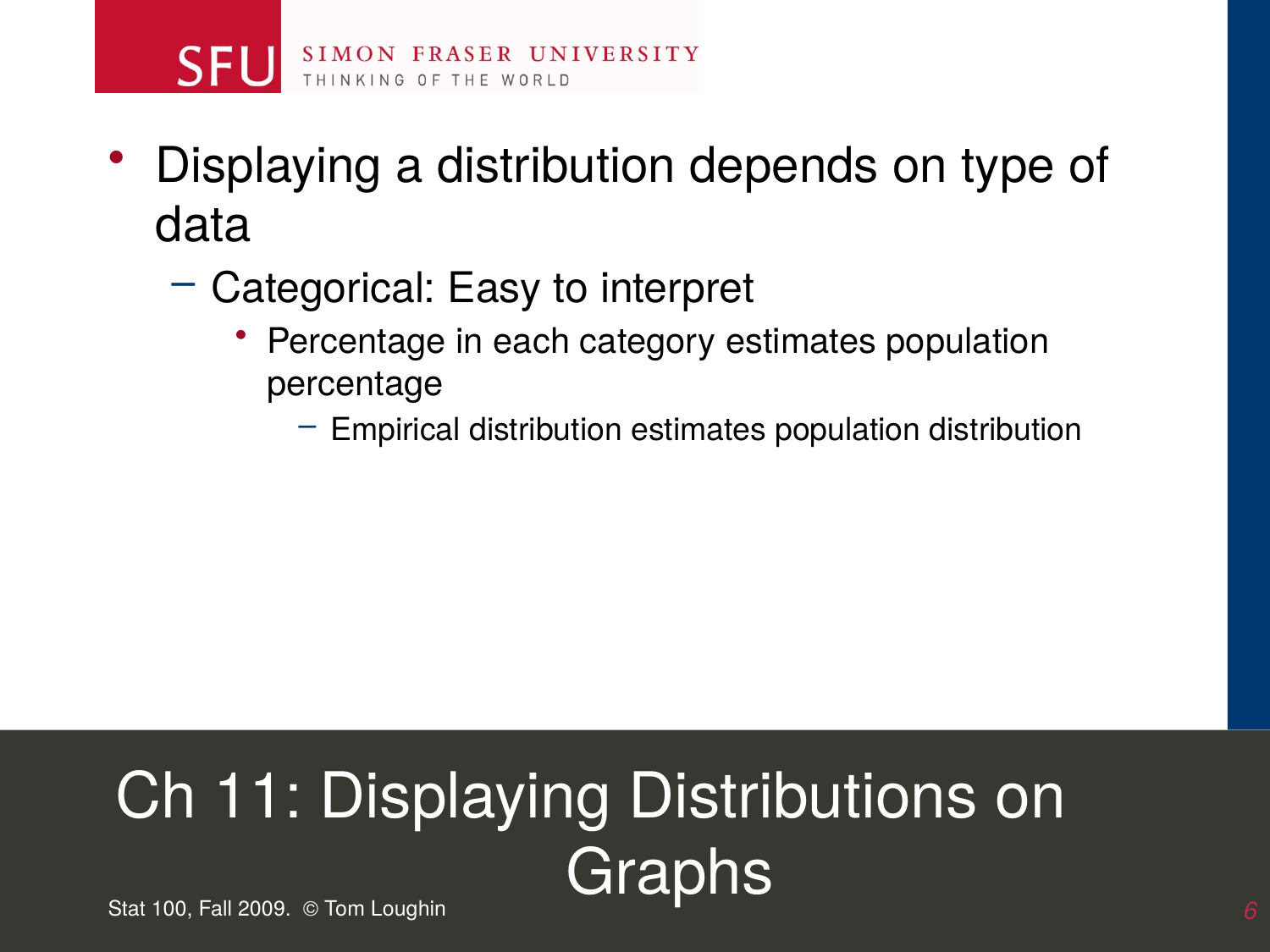

Displaying a distribution depends on type of data
Categorical: Easy to interpret
Percentage in each category estimates population percentage
Empirical distribution estimates population distribution
# Ch 11: Displaying Distributions on          Graphs
Stat 100, Fall 2009.  © Tom Loughin
6